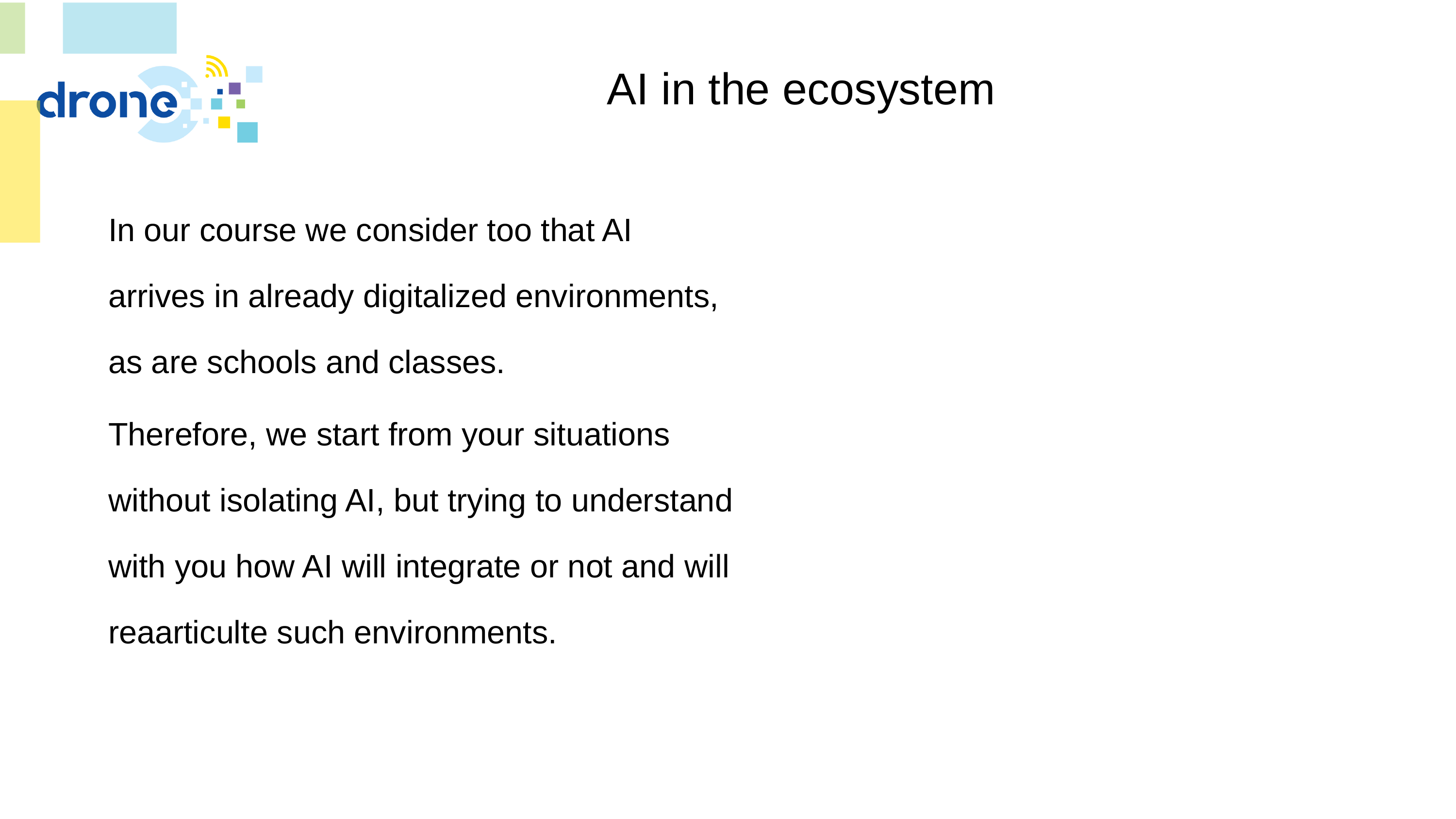

# AI in the ecosystem

In our course we consider too that AI arrives in already digitalized environments, as are schools and classes.
Therefore, we start from your situations without isolating AI, but trying to understand with you how AI will integrate or not and will reaarticulte such environments.